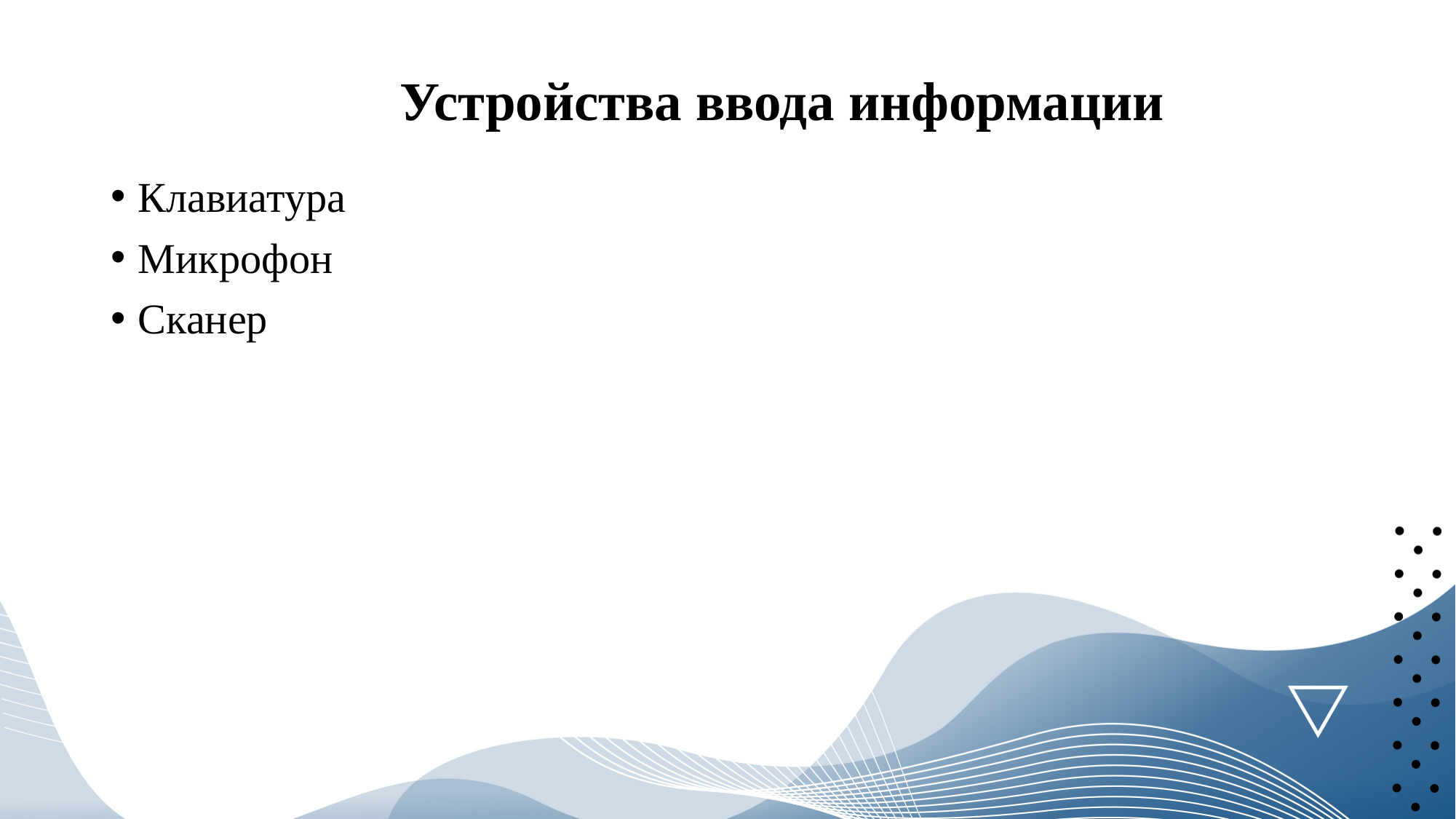

# Устройства ввода информации
Клавиатура
Микрофон
Сканер